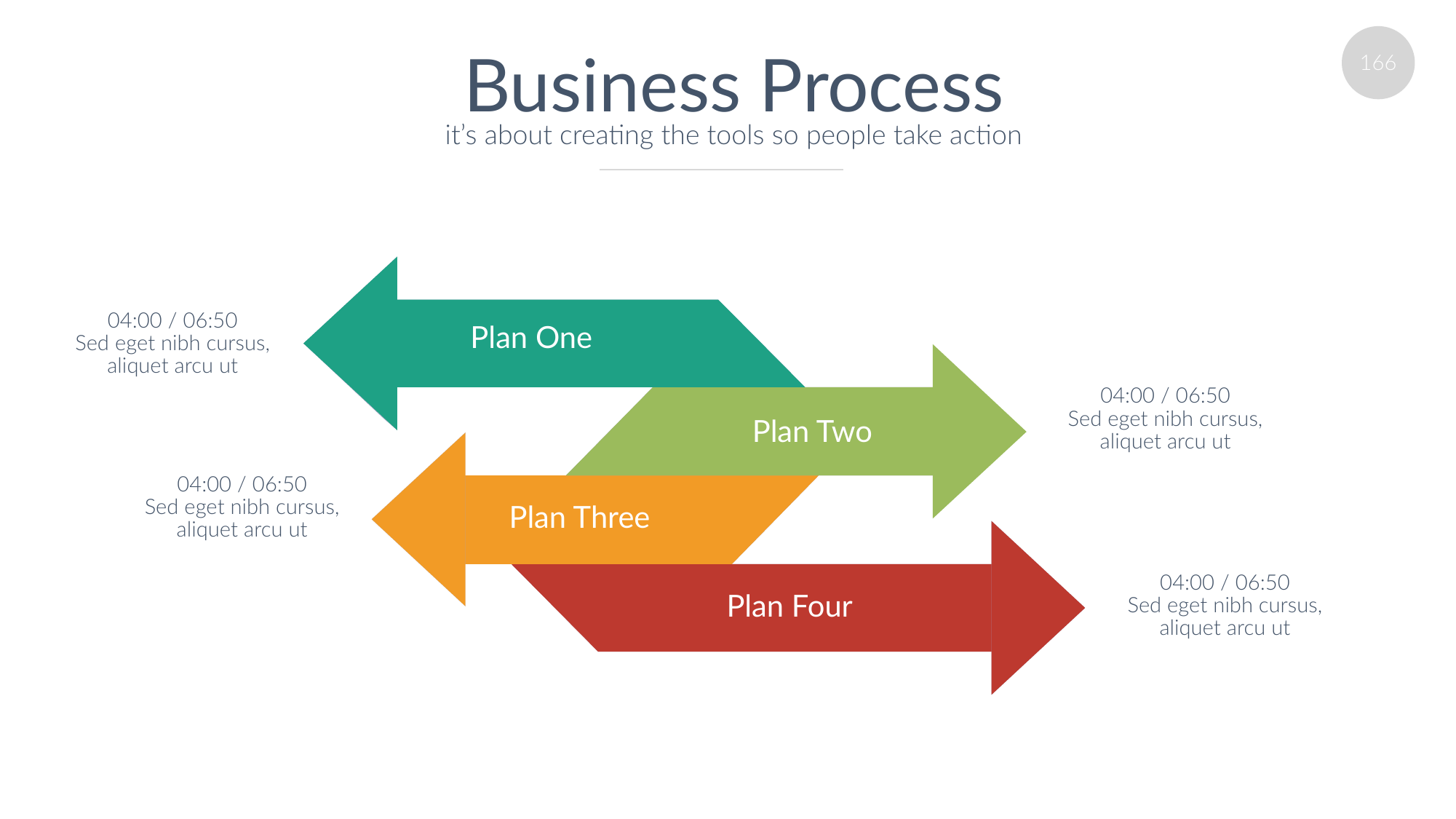

# Business Process

it’s about creating the tools so people take action

04:00 / 06:50
Sed eget nibh cursus, aliquet arcu ut
Plan One
04:00 / 06:50
Sed eget nibh cursus, aliquet arcu ut
Plan Two
04:00 / 06:50
Sed eget nibh cursus, aliquet arcu ut
Plan Three
04:00 / 06:50
Sed eget nibh cursus, aliquet arcu ut
Plan Four